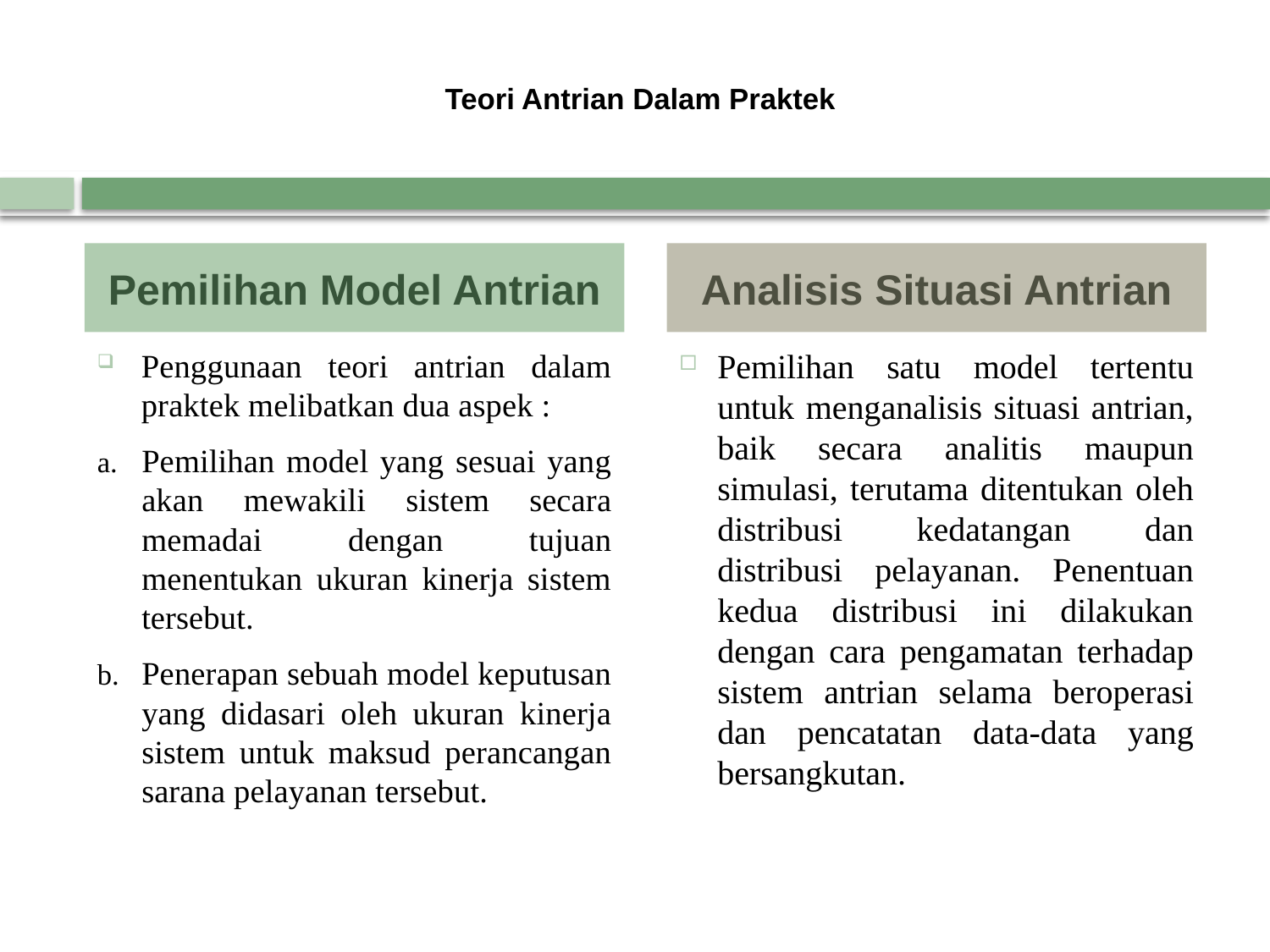

# Teori Antrian Dalam Praktek
Pemilihan Model Antrian
Analisis Situasi Antrian
Penggunaan teori antrian dalam praktek melibatkan dua aspek :
Pemilihan model yang sesuai yang akan mewakili sistem secara memadai dengan tujuan menentukan ukuran kinerja sistem tersebut.
Penerapan sebuah model keputusan yang didasari oleh ukuran kinerja sistem untuk maksud perancangan sarana pelayanan tersebut.

Pemilihan satu model tertentu untuk menganalisis situasi antrian, baik secara analitis maupun simulasi, terutama ditentukan oleh distribusi kedatangan dan distribusi pelayanan. Penentuan kedua distribusi ini dilakukan dengan cara pengamatan terhadap sistem antrian selama beroperasi dan pencatatan data-data yang bersangkutan.